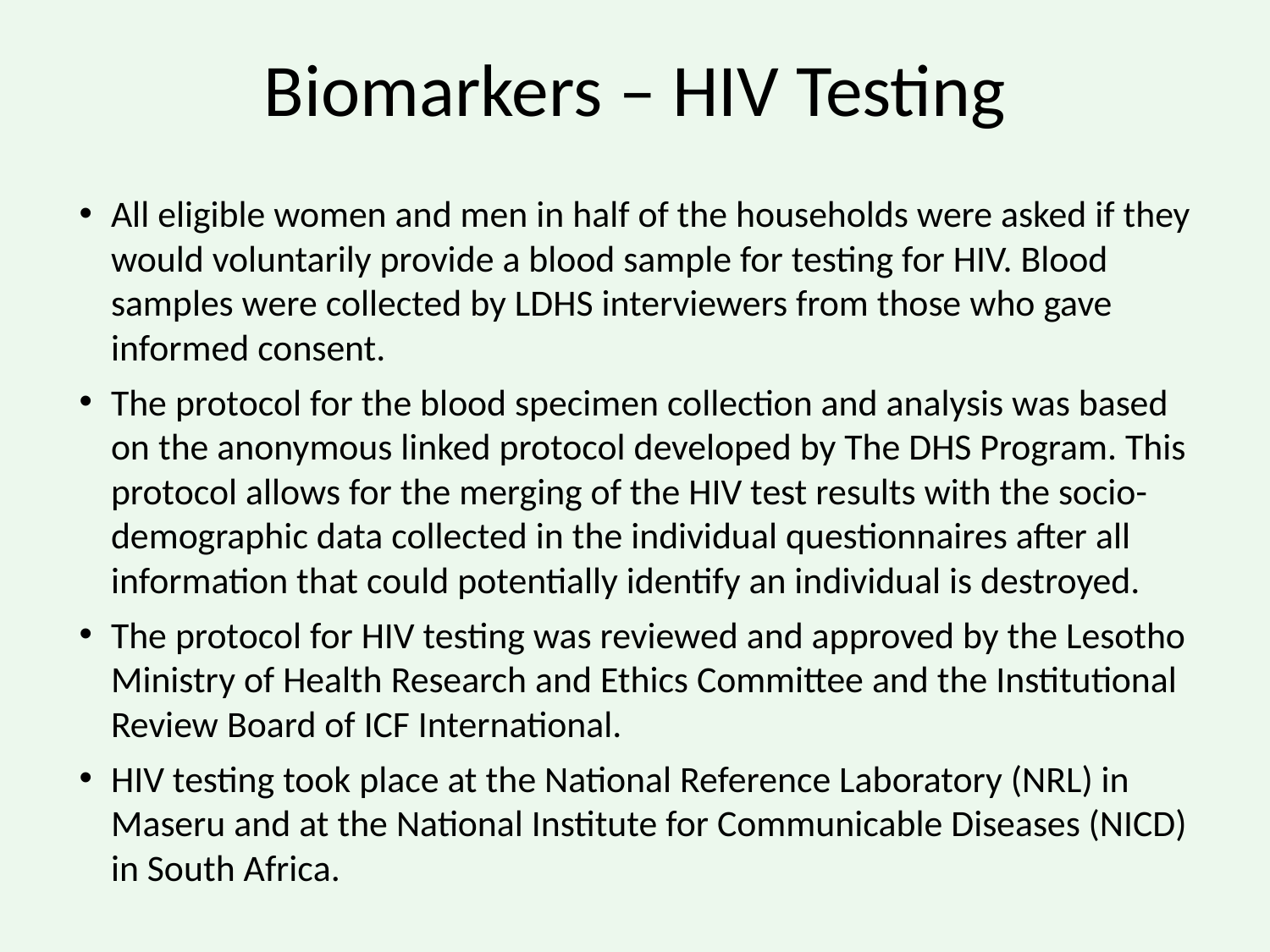

# Biomarkers – HIV Testing
All eligible women and men in half of the households were asked if they would voluntarily provide a blood sample for testing for HIV. Blood samples were collected by LDHS interviewers from those who gave informed consent.
The protocol for the blood specimen collection and analysis was based on the anonymous linked protocol developed by The DHS Program. This protocol allows for the merging of the HIV test results with the socio-demographic data collected in the individual questionnaires after all information that could potentially identify an individual is destroyed.
The protocol for HIV testing was reviewed and approved by the Lesotho Ministry of Health Research and Ethics Committee and the Institutional Review Board of ICF International.
HIV testing took place at the National Reference Laboratory (NRL) in Maseru and at the National Institute for Communicable Diseases (NICD) in South Africa.